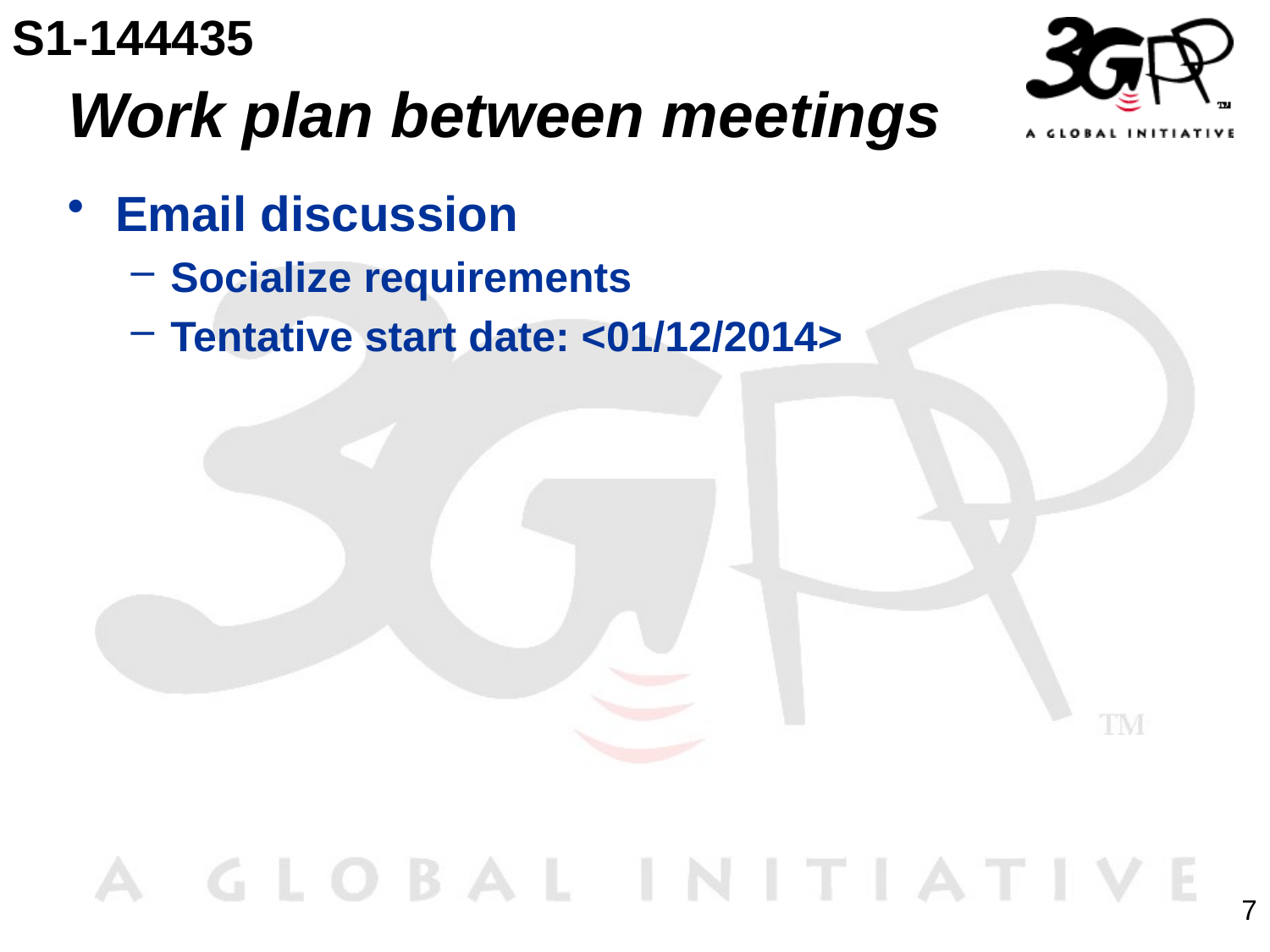

S1-144435
# Work plan between meetings
Email discussion
Socialize requirements
Tentative start date: <01/12/2014>
7